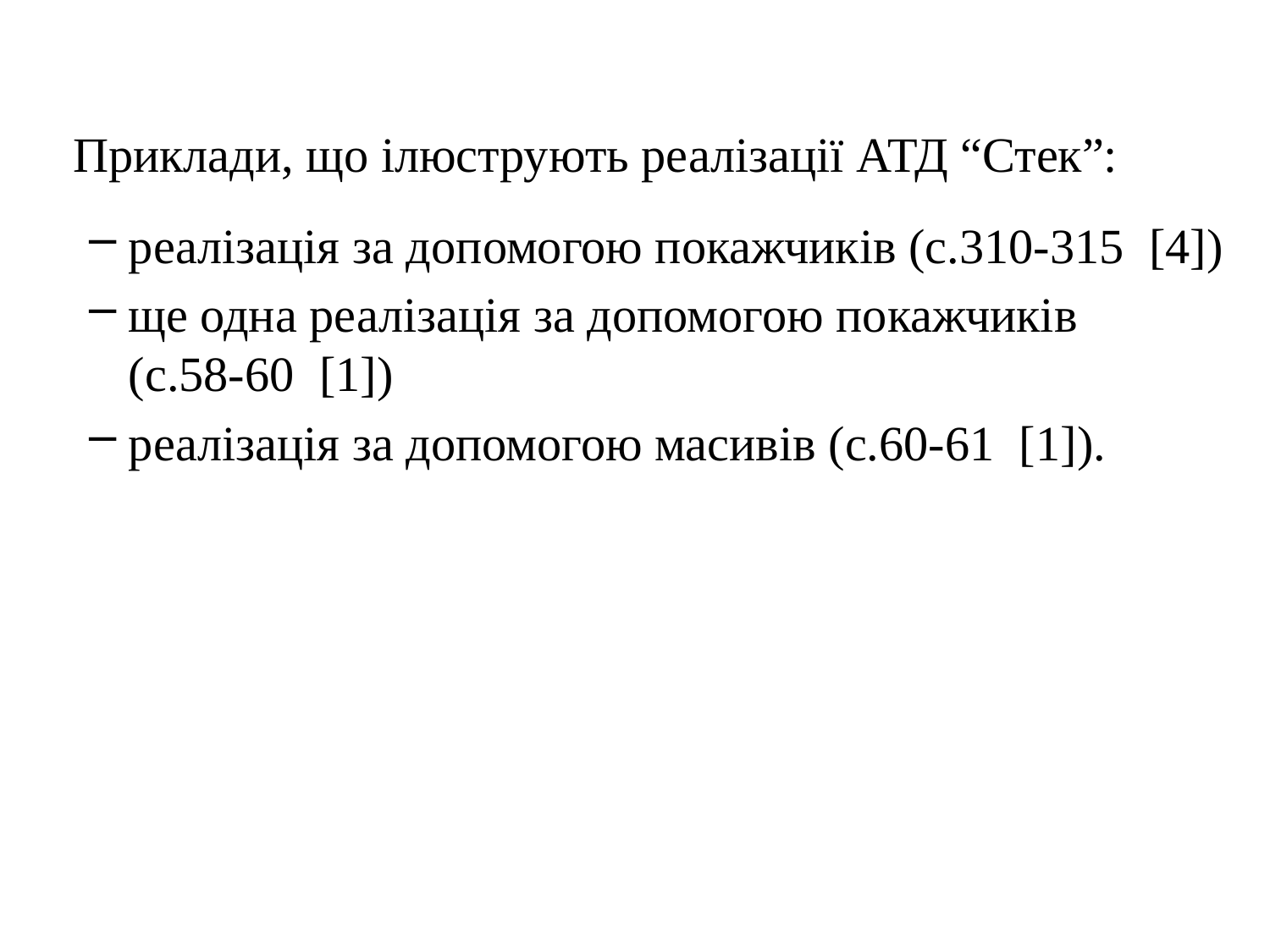

Приклади, що ілюструють реалізації АТД “Стек”:

реалізація за допомогою покажчиків (с.310-315  [4])
ще одна реалізація за допомогою покажчиків     (с.58-60  [1])
реалізація за допомогою масивів (с.60-61  [1]).